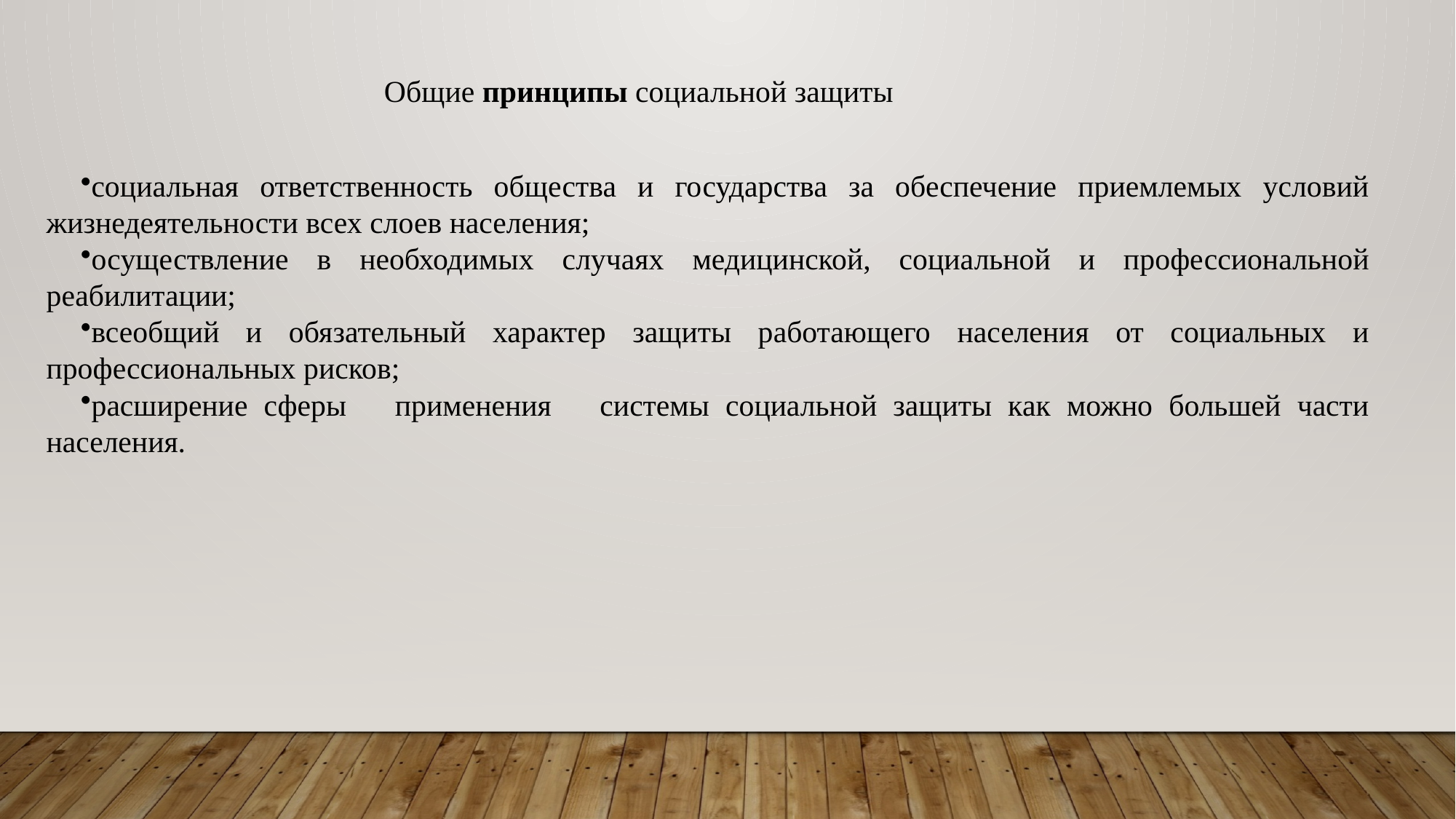

Общие принципы социальной защиты
социальная ответственность общества и государства за обеспечение приемлемых условий жизнедеятельности всех слоев населения;
осуществление в необходимых случаях медицинской, социальной и профессиональной реабилитации;
всеобщий и обязательный характер защиты работающего населения от социальных и профессиональных рисков;
расширение сферы   применения   системы социальной защиты как можно большей части населения.